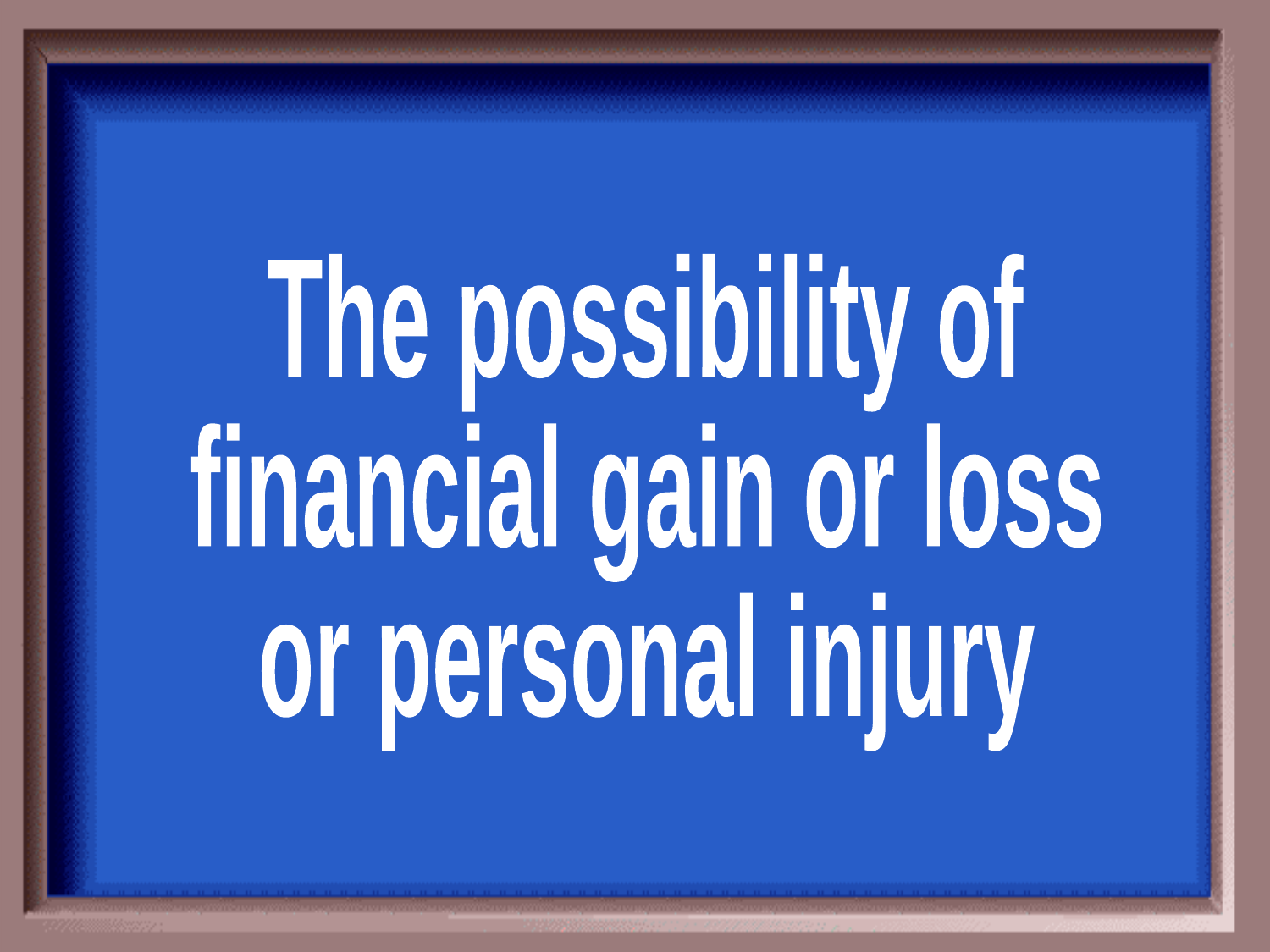

The possibility of
financial gain or loss
or personal injury